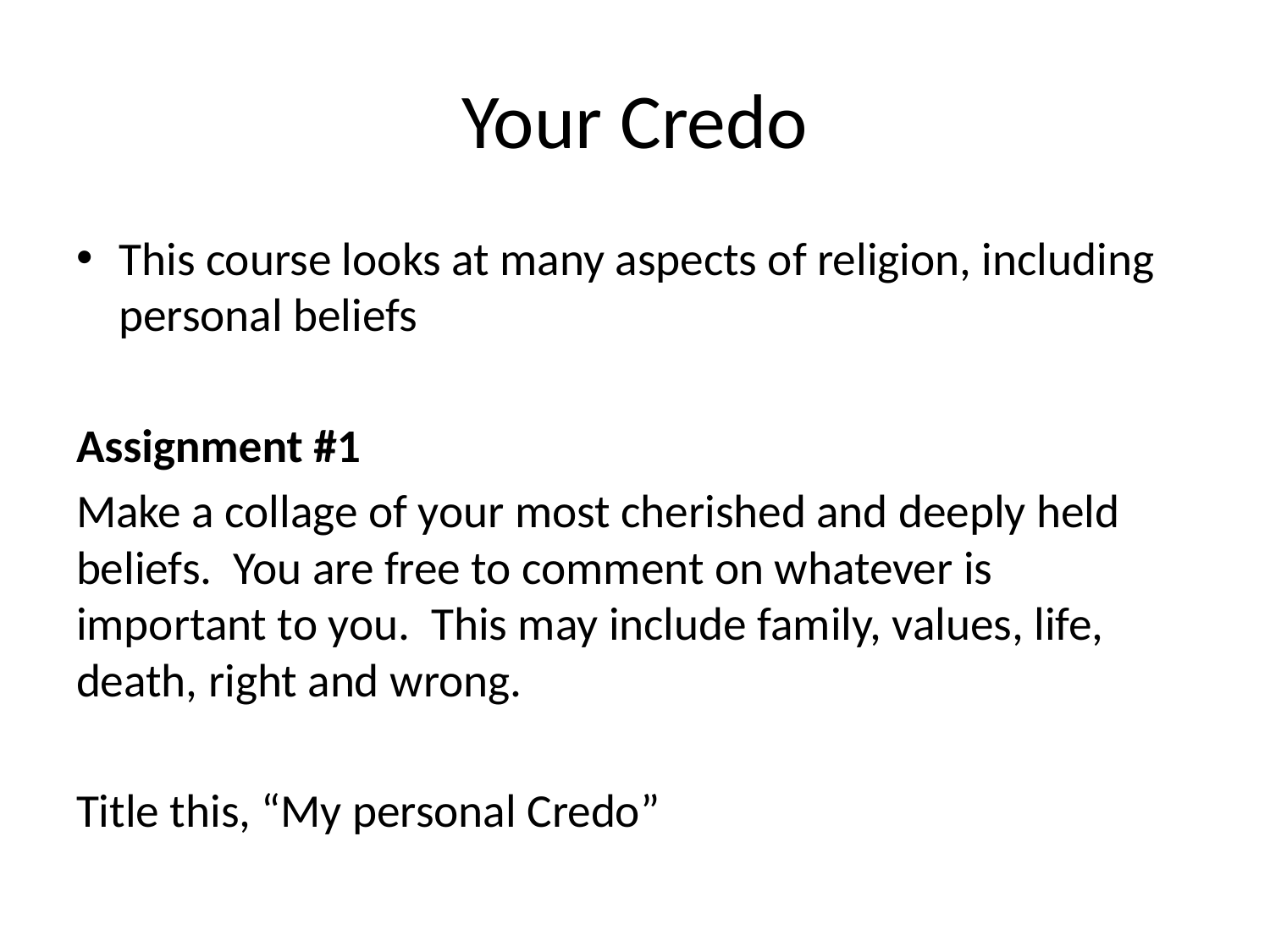

# Your Credo
This course looks at many aspects of religion, including personal beliefs

Assignment #1
Make a collage of your most cherished and deeply held beliefs.  You are free to comment on whatever is important to you.  This may include family, values, life, death, right and wrong.

Title this, “My personal Credo”